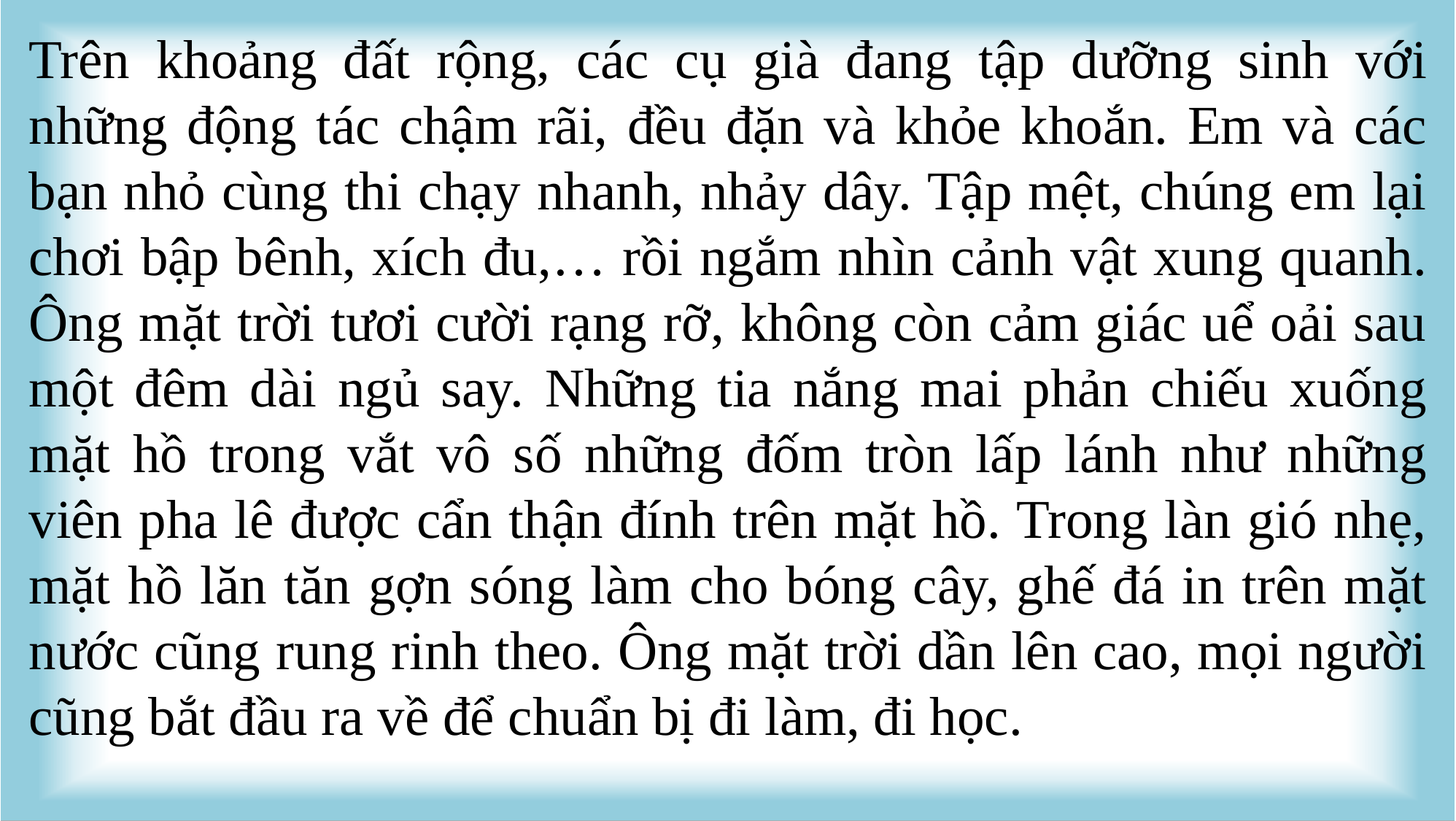

Trên khoảng đất rộng, các cụ già đang tập dưỡng sinh với những động tác chậm rãi, đều đặn và khỏe khoắn. Em và các bạn nhỏ cùng thi chạy nhanh, nhảy dây. Tập mệt, chúng em lại chơi bập bênh, xích đu,… rồi ngắm nhìn cảnh vật xung quanh. Ông mặt trời tươi cười rạng rỡ, không còn cảm giác uể oải sau một đêm dài ngủ say. Những tia nắng mai phản chiếu xuống mặt hồ trong vắt vô số những đốm tròn lấp lánh như những viên pha lê được cẩn thận đính trên mặt hồ. Trong làn gió nhẹ, mặt hồ lăn tăn gợn sóng làm cho bóng cây, ghế đá in trên mặt nước cũng rung rinh theo. Ông mặt trời dần lên cao, mọi người cũng bắt đầu ra về để chuẩn bị đi làm, đi học.